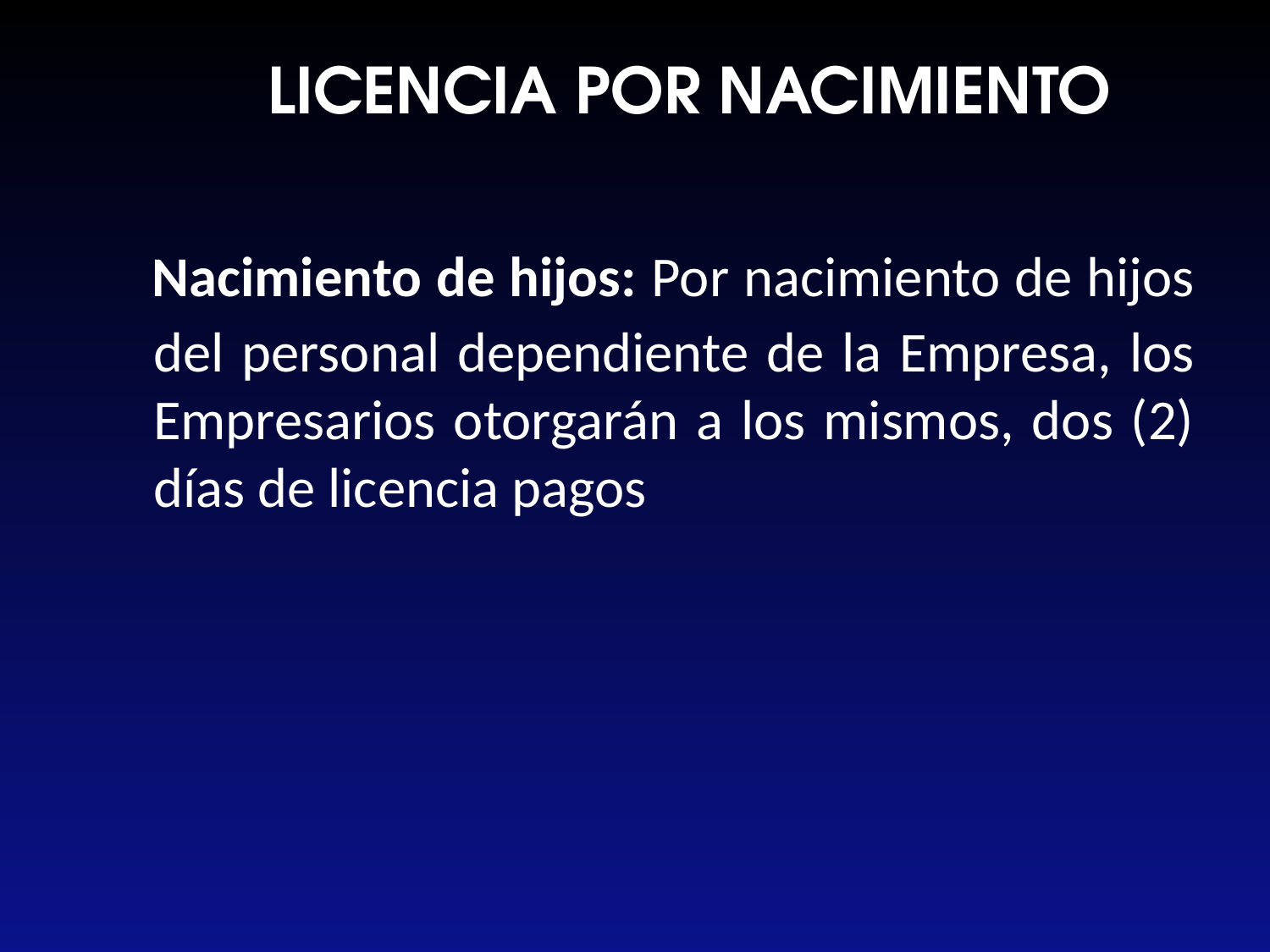

LICENCIA POR NACIMIENTO
  Nacimiento de hijos: Por nacimiento de hijos del personal dependiente de la Empresa, los Empresarios otorgarán a los mismos, dos (2) días de licencia pagos